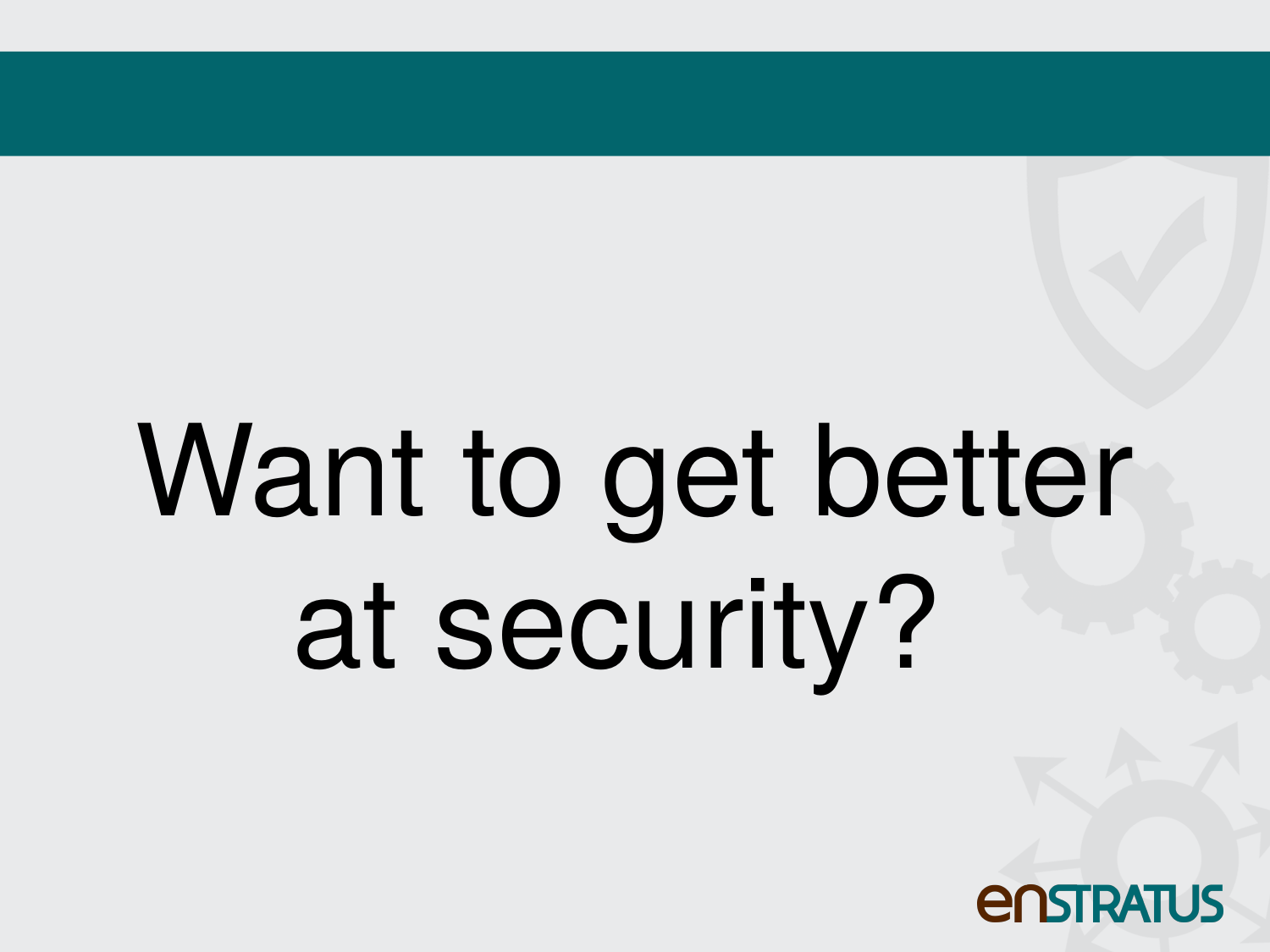

#
Want to get better at security?